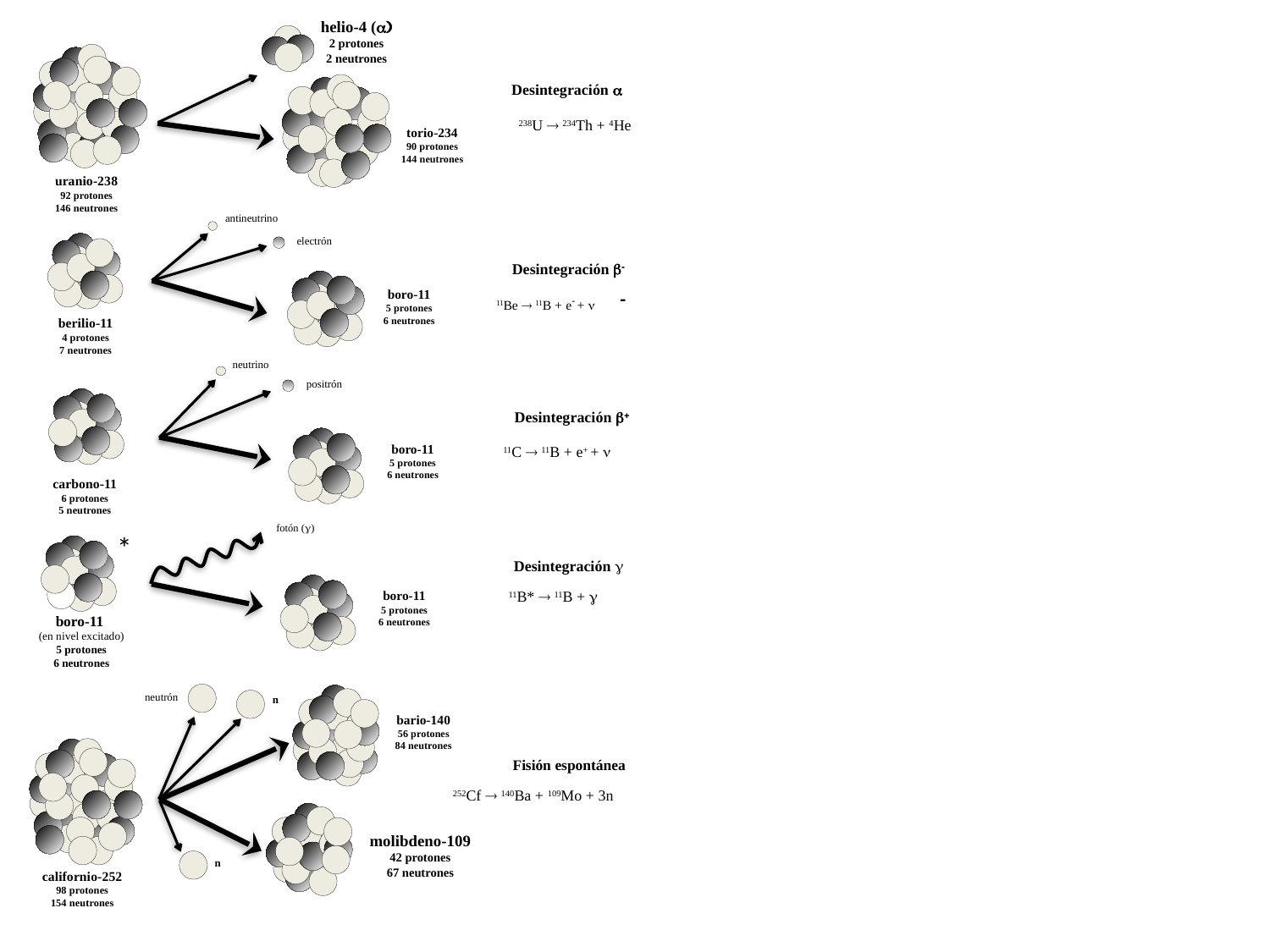

helio-4 (α)
2 protones
2 neutrones

Desintegración α

238U → 234Th + 4He
torio-234
90 protones
144 neutrones
uranio-238
92 protones
146 neutrones
antineutrino

electrón

Desintegración β−

boro-11
5 protones
6 neutrones
−
11Be → 11B + e- + ν

berilio-11
4 protones
7 neutrones
neutrino

positrón

Desintegración β+

boro-11
5 protones
6 neutrones
11C → 11B + e+ + ν
carbono-11
6 protones
5 neutrones

fotón (γ)
*

Desintegración γ

11B* → 11B + γ
boro-11
5 protones
6 neutrones
boro-11
(en nivel excitado)
5 protones
6 neutrones

neutrón

n

bario-140
56 protones
84 neutrones

Fisión espontánea
252Cf → 140Ba + 109Mo + 3n

molibdeno-109
42 protones
67 neutrones

n

californio-252
98 protones
154 neutrones